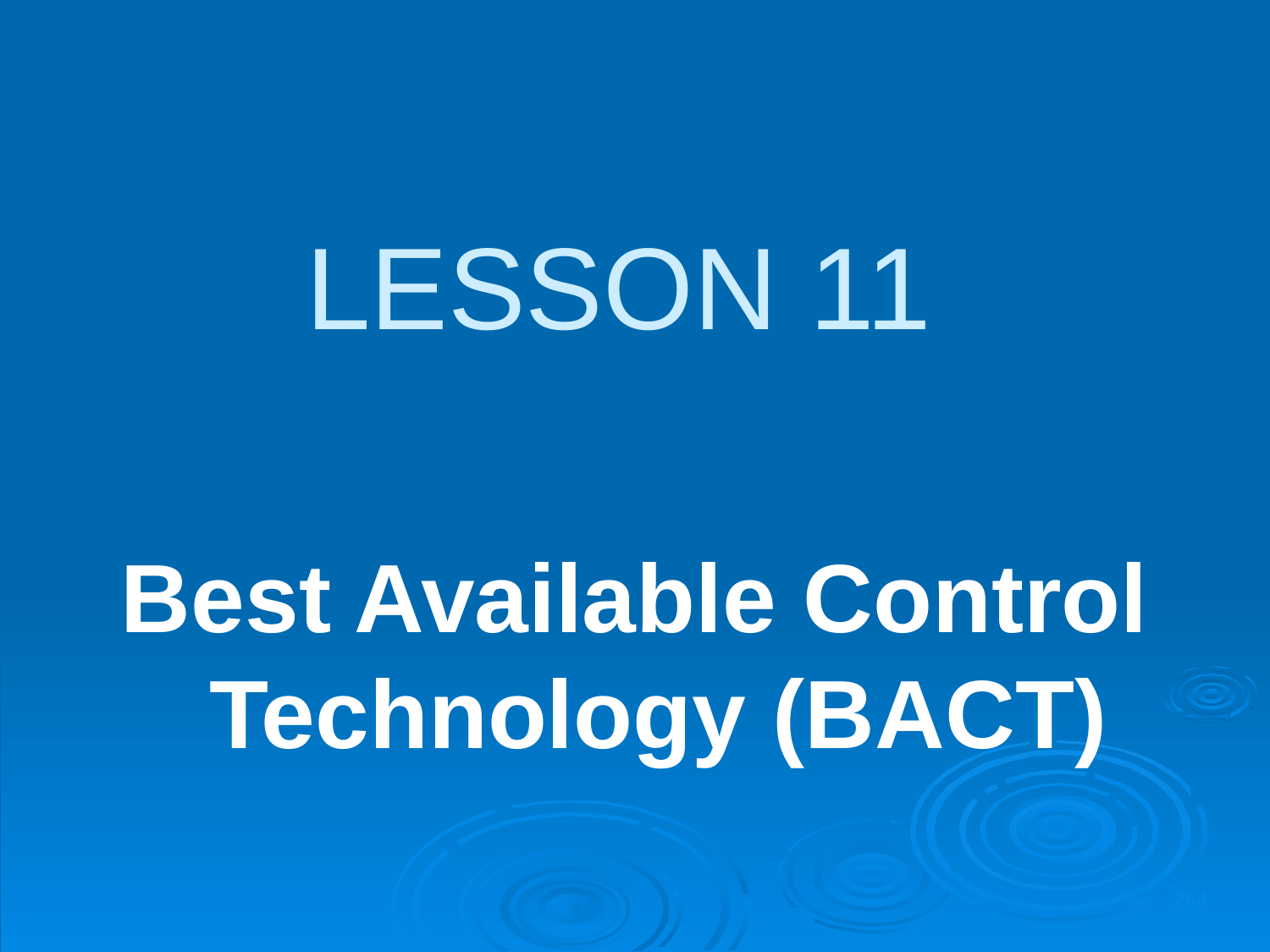

LESSON 11

Best Available Control Technology (BACT)
284